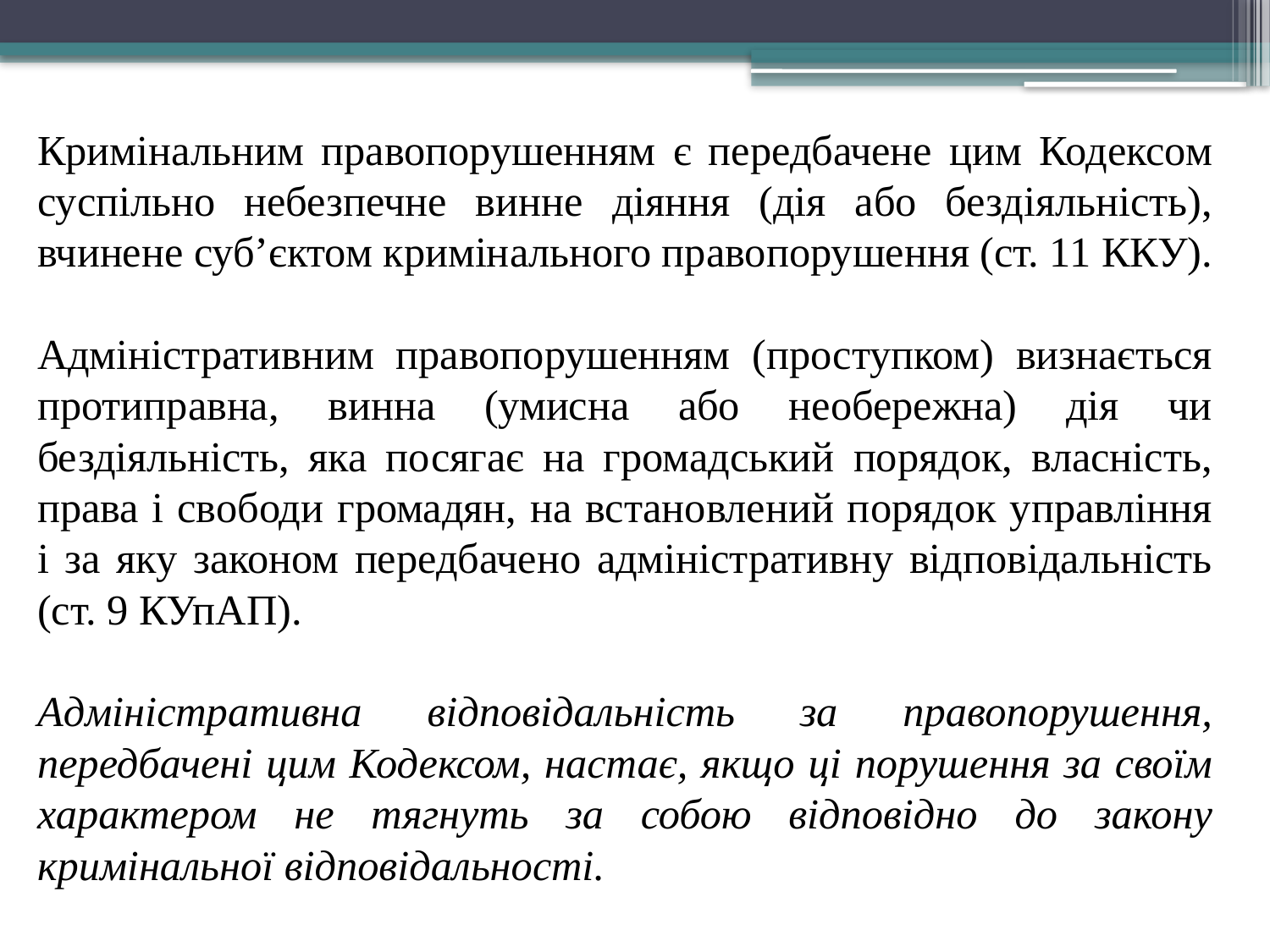

Кримінальним правопорушенням є передбачене цим Кодексом суспільно небезпечне винне діяння (дія або бездіяльність), вчинене суб’єктом кримінального правопорушення (ст. 11 ККУ).

Адміністративним правопорушенням (проступком) визнається протиправна, винна (умисна або необережна) дія чи бездіяльність, яка посягає на громадський порядок, власність, права і свободи громадян, на встановлений порядок управління і за яку законом передбачено адміністративну відповідальність (ст. 9 КУпАП).

Адміністративна відповідальність за правопорушення, передбачені цим Кодексом, настає, якщо ці порушення за своїм характером не тягнуть за собою відповідно до закону кримінальної відповідальності.